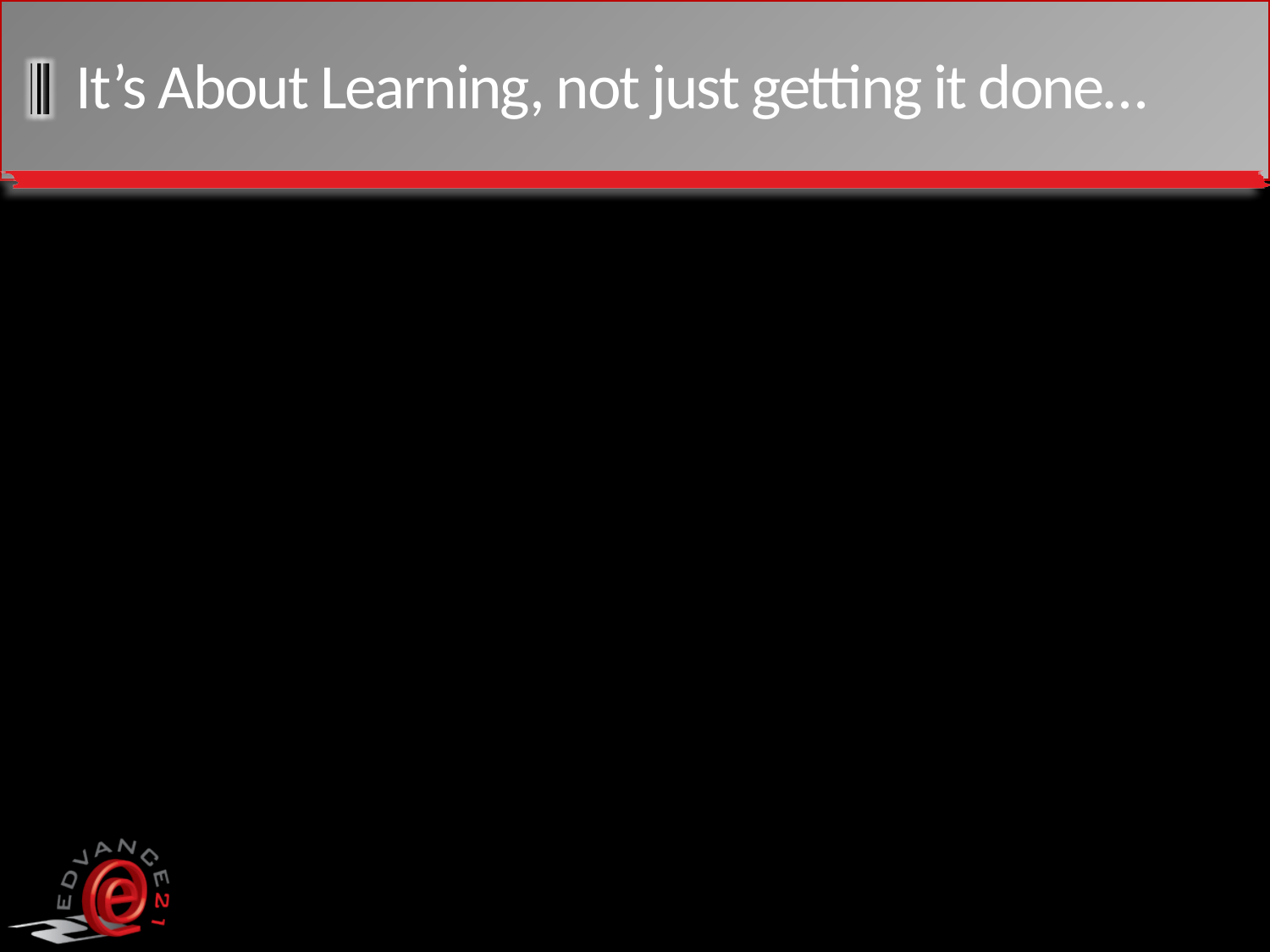

# It’s About Learning, not just getting it done…